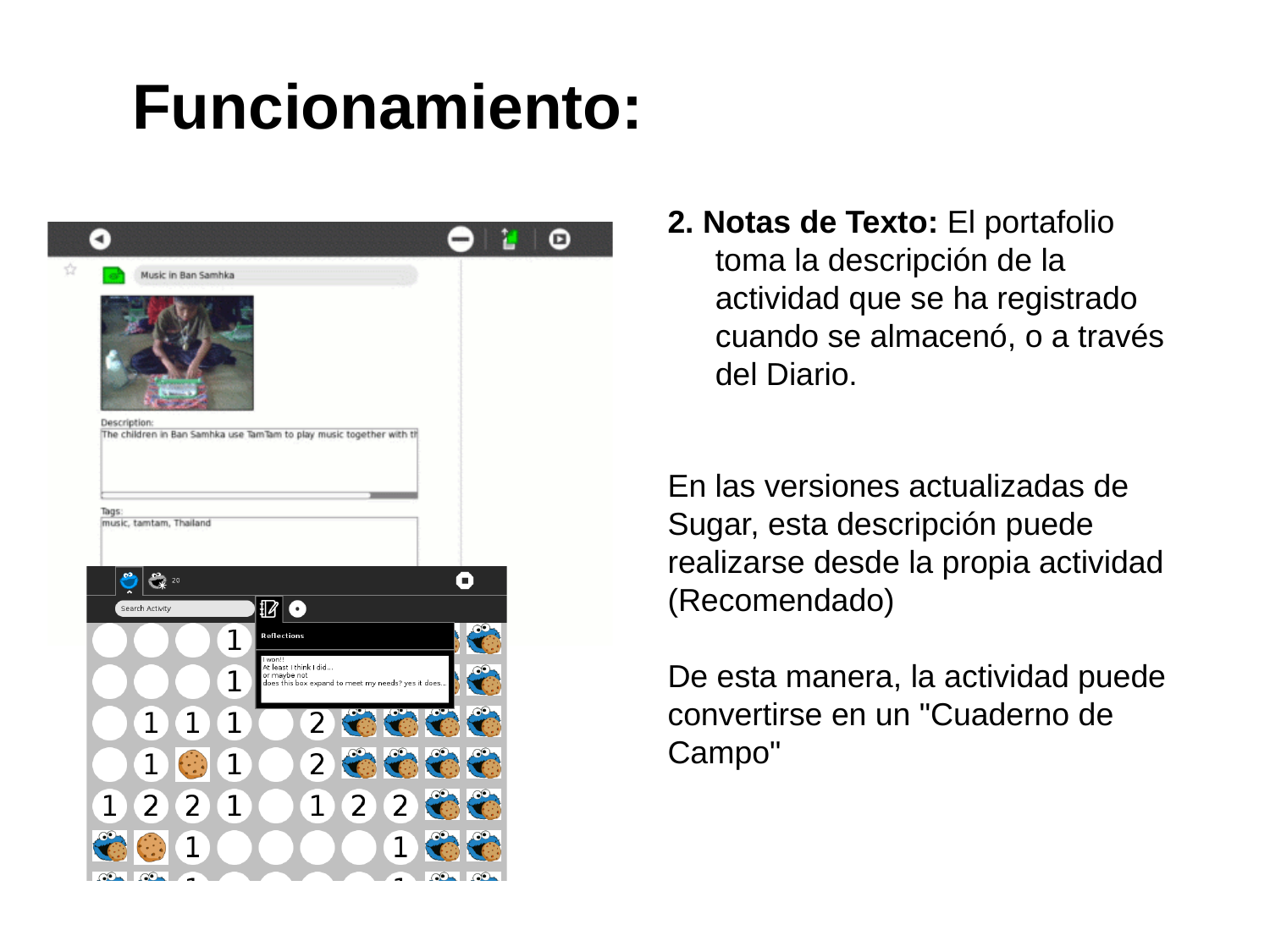

# Funcionamiento:
2. Notas de Texto: El portafolio toma la descripción de la actividad que se ha registrado cuando se almacenó, o a través del Diario.

En las versiones actualizadas de
Sugar, esta descripción puede
realizarse desde la propia actividad
(Recomendado)

De esta manera, la actividad puede
convertirse en un "Cuaderno de
Campo"